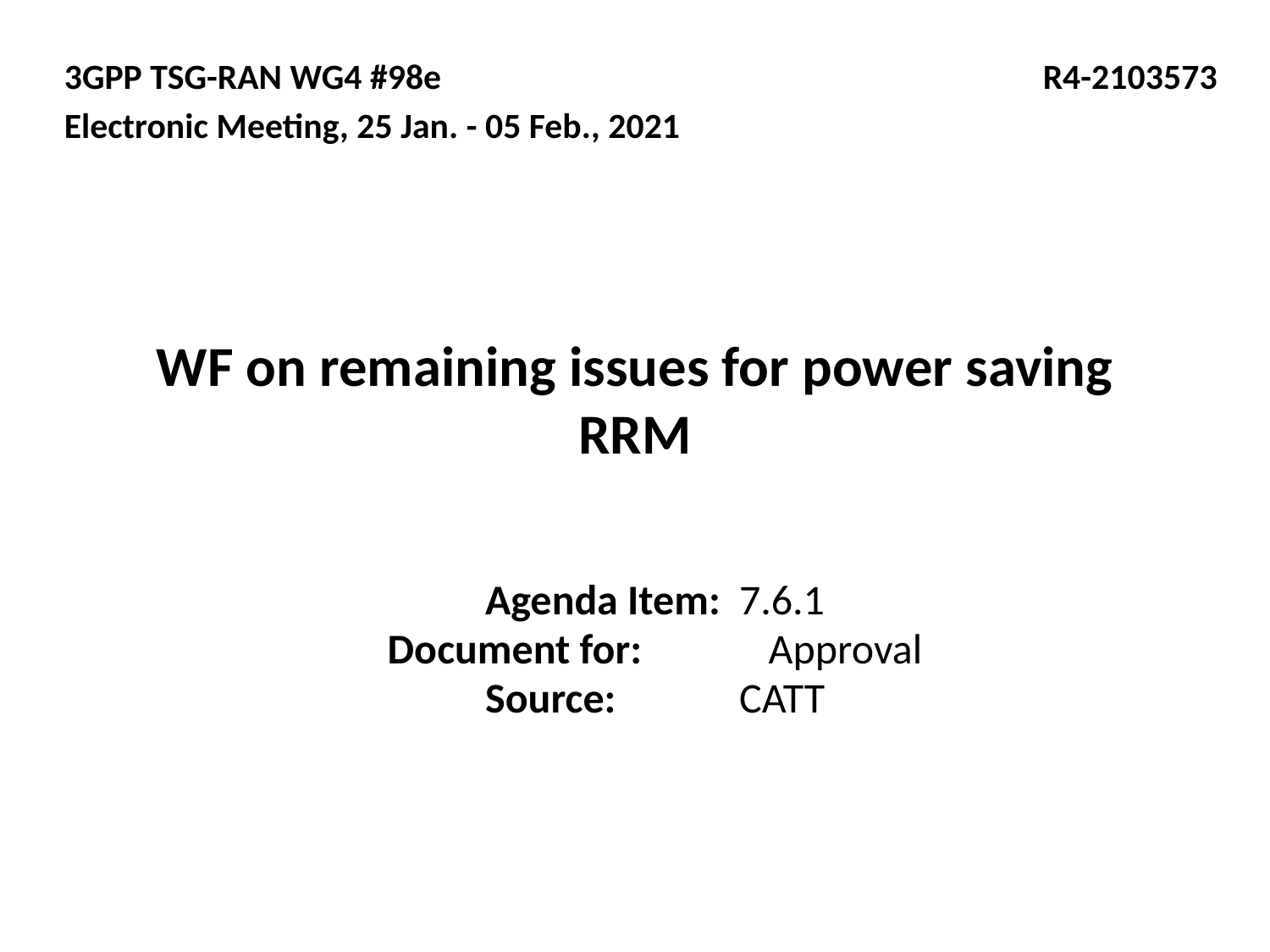

3GPP TSG-RAN WG4 #98e				                           R4-2103573
Electronic Meeting, 25 Jan. - 05 Feb., 2021
# WF on remaining issues for power saving RRM
Agenda Item:	7.6.1
Document for:	Approval
Source: 	CATT